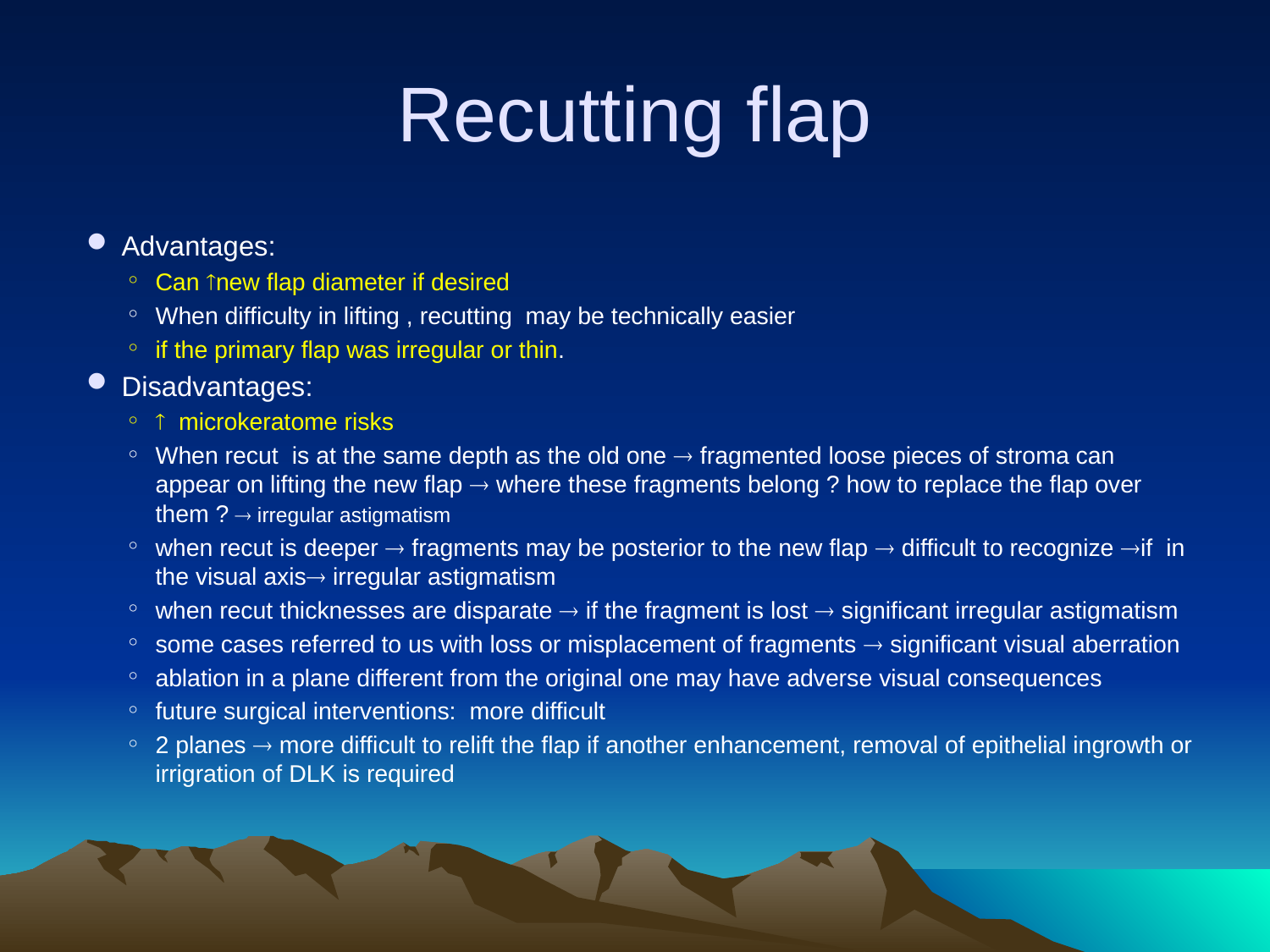

# Recutting flap
Advantages:
Can ↑new flap diameter if desired
When difficulty in lifting , recutting  may be technically easier
if the primary flap was irregular or thin.
Disadvantages:
↑  microkeratome risks
When recut  is at the same depth as the old one → fragmented loose pieces of stroma can appear on lifting the new flap → where these fragments belong ? how to replace the flap over them ? → irregular astigmatism
when recut is deeper → fragments may be posterior to the new flap → difficult to recognize →if  in the visual axis→ irregular astigmatism
when recut thicknesses are disparate → if the fragment is lost → significant irregular astigmatism
some cases referred to us with loss or misplacement of fragments → significant visual aberration
ablation in a plane different from the original one may have adverse visual consequences
future surgical interventions:  more difficult
2 planes → more difficult to relift the flap if another enhancement, removal of epithelial ingrowth or irrigration of DLK is required